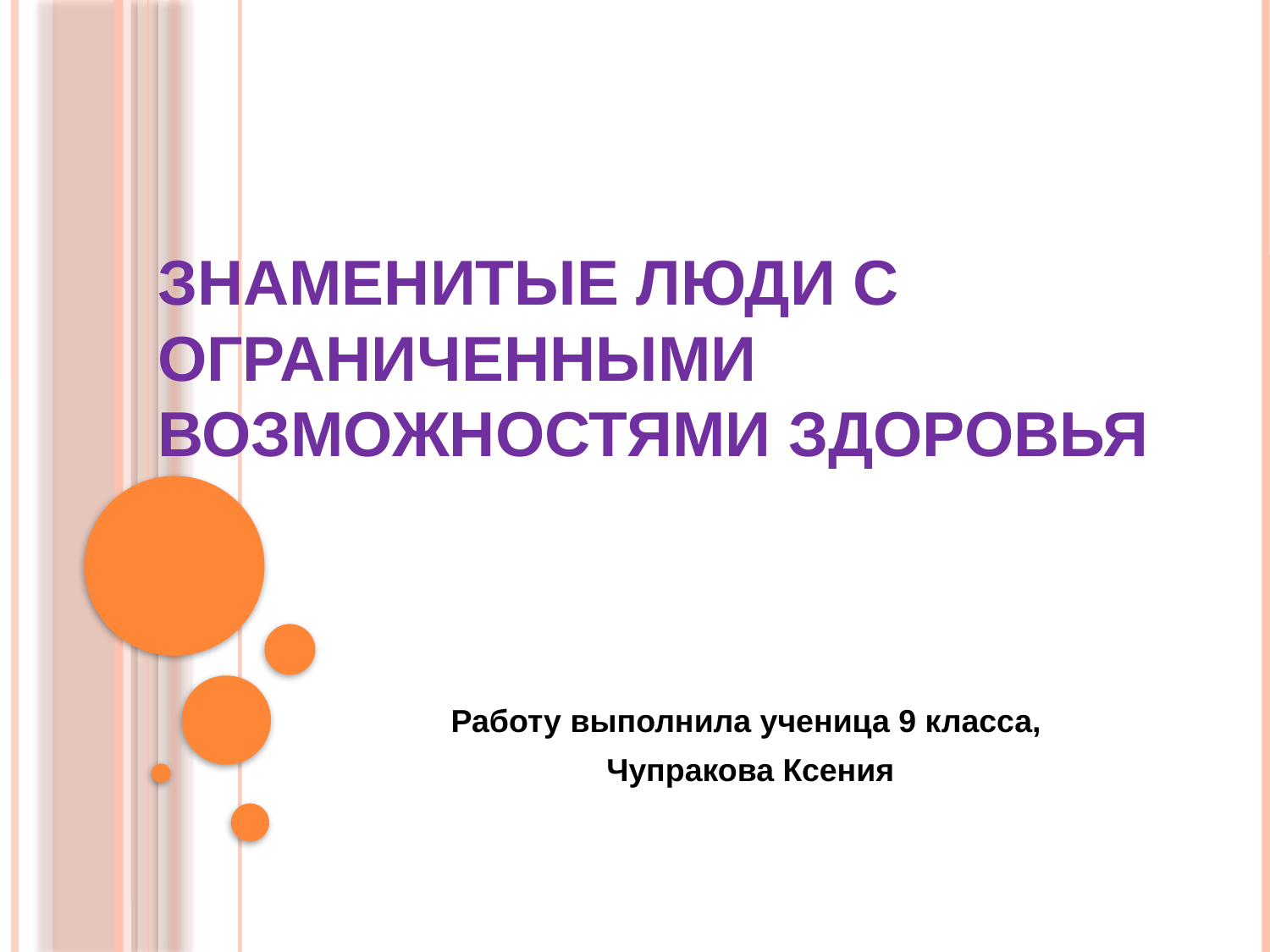

# Знаменитые люди с ограниченными возможностями здоровья
Работу выполнила ученица 9 класса,
 Чупракова Ксения